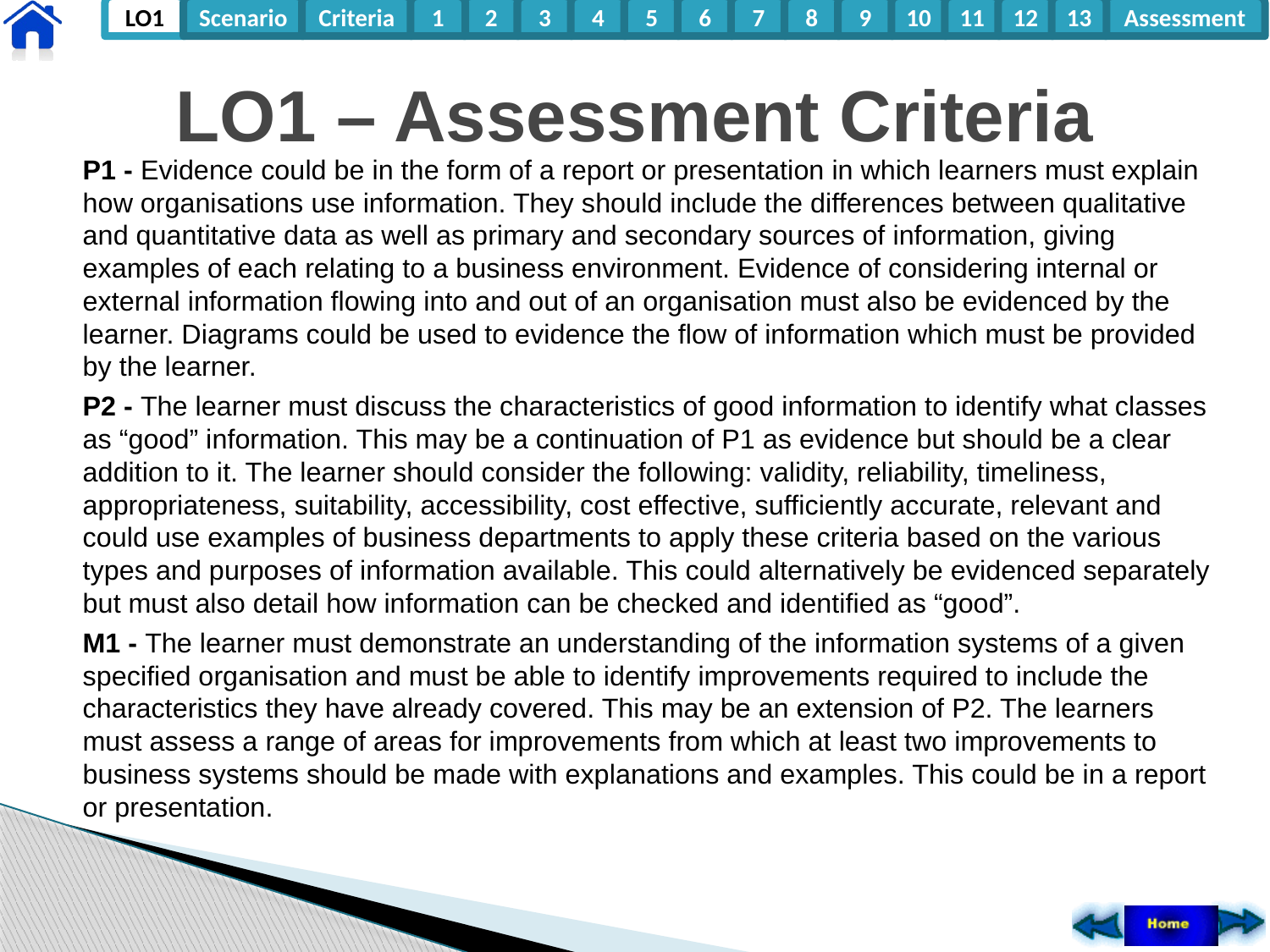

# LO1 – Assessment Criteria
P1 - Evidence could be in the form of a report or presentation in which learners must explain how organisations use information. They should include the differences between qualitative and quantitative data as well as primary and secondary sources of information, giving examples of each relating to a business environment. Evidence of considering internal or external information flowing into and out of an organisation must also be evidenced by the learner. Diagrams could be used to evidence the flow of information which must be provided by the learner.
P2 - The learner must discuss the characteristics of good information to identify what classes as “good” information. This may be a continuation of P1 as evidence but should be a clear addition to it. The learner should consider the following: validity, reliability, timeliness, appropriateness, suitability, accessibility, cost effective, sufficiently accurate, relevant and could use examples of business departments to apply these criteria based on the various types and purposes of information available. This could alternatively be evidenced separately but must also detail how information can be checked and identified as “good”.
M1 - The learner must demonstrate an understanding of the information systems of a given specified organisation and must be able to identify improvements required to include the characteristics they have already covered. This may be an extension of P2. The learners must assess a range of areas for improvements from which at least two improvements to business systems should be made with explanations and examples. This could be in a report or presentation.